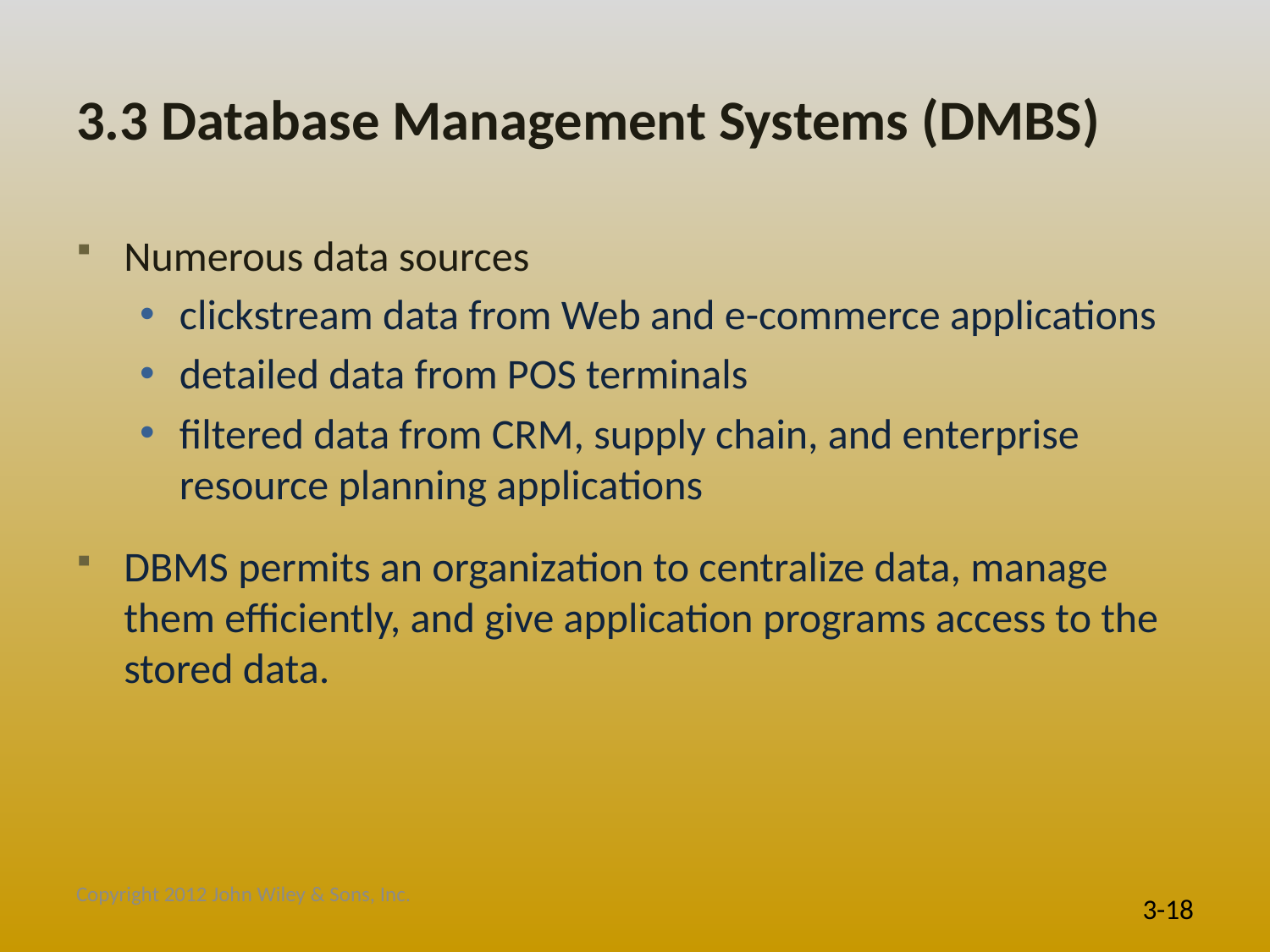

# 3.3 Database Management Systems (DMBS)
Numerous data sources
clickstream data from Web and e-commerce applications
detailed data from POS terminals
filtered data from CRM, supply chain, and enterprise resource planning applications
DBMS permits an organization to centralize data, manage them efficiently, and give application programs access to the stored data.
Copyright 2012 John Wiley & Sons, Inc.
3-18